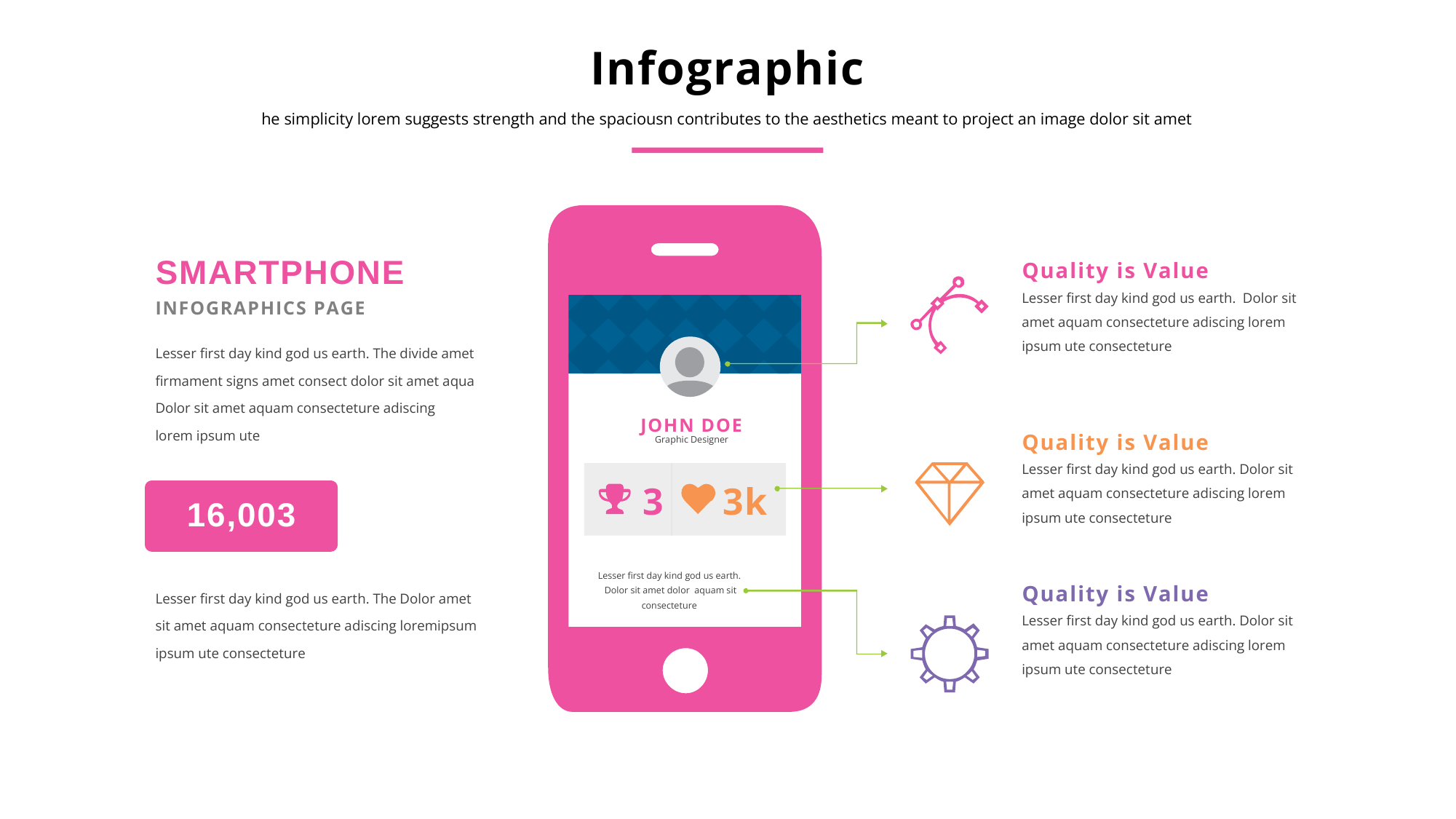

Infographic
he simplicity lorem suggests strength and the spaciousn contributes to the aesthetics meant to project an image dolor sit amet

Quality is Value
SMARTPHONE
INFOGRAPHICS PAGE
Lesser first day kind god us earth.  Dolor sit amet aquam consecteture adiscing lorem ipsum ute consecteture
Lesser first day kind god us earth. The divide amet firmament signs amet consect dolor sit amet aqua
Dolor sit amet aquam consecteture adiscing lorem ipsum ute
JOHN DOE
Quality is Value
Graphic Designer
Lesser first day kind god us earth. Dolor sit amet aquam consecteture adiscing lorem ipsum ute consecteture
3
3k

16,003
Quality is Value
Lesser first day kind god us earth.  Dolor sit amet dolor  aquam sit consecteture
Lesser first day kind god us earth. The Dolor amet sit amet aquam consecteture adiscing loremipsum ipsum ute consecteture
Lesser first day kind god us earth. Dolor sit amet aquam consecteture adiscing lorem ipsum ute consecteture